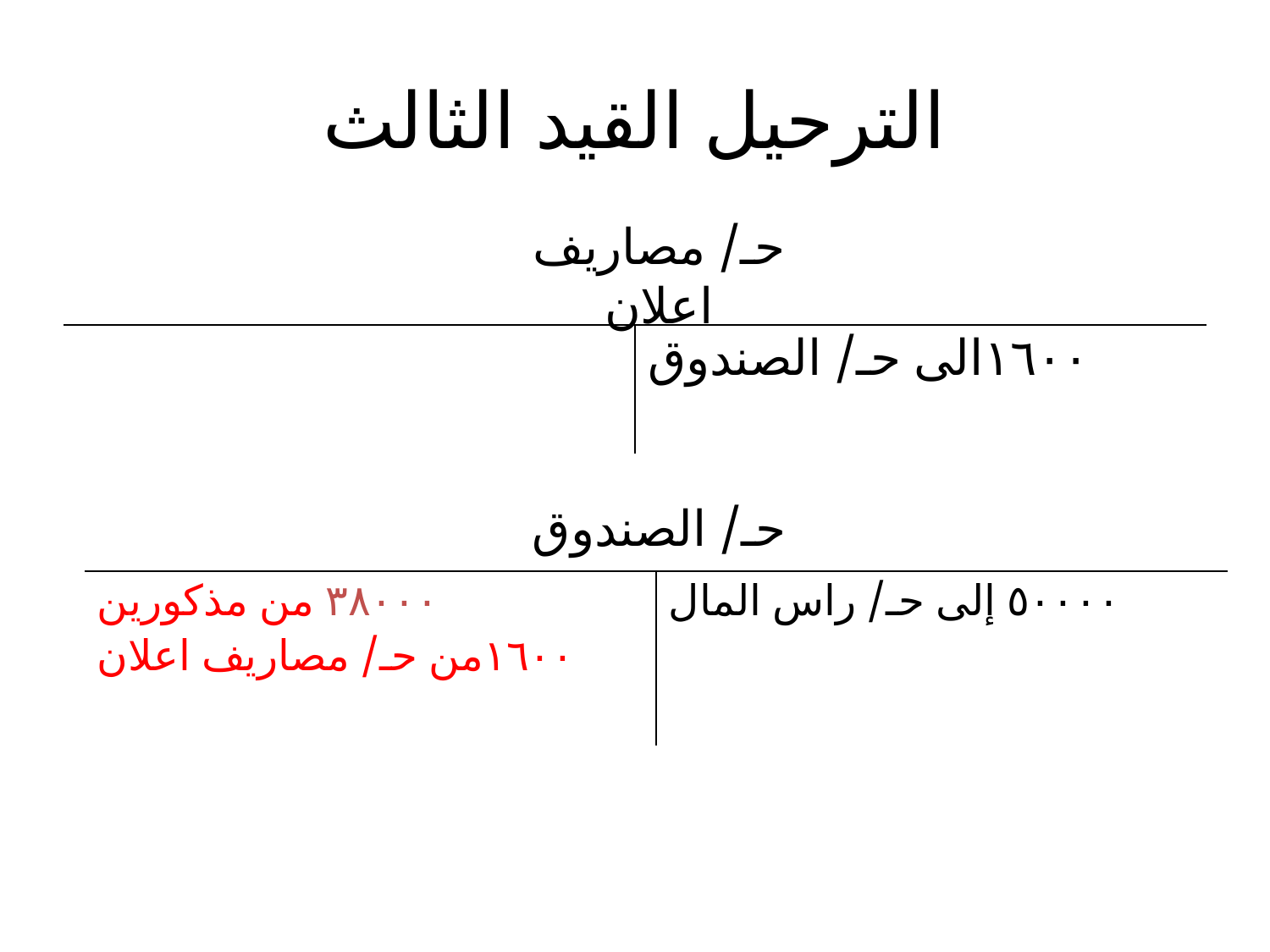

# الترحيل القيد الثالث
حـ/ مصاريف اعلان
|  | ١٦٠٠الى حـ/ الصندوق |
| --- | --- |
|  |  |
حـ/ الصندوق
| ٣٨٠٠٠ من مذكورين ١٦٠٠من حـ/ مصاريف اعلان | ٥٠٠٠٠ إلى حـ/ راس المال |
| --- | --- |
|  |  |